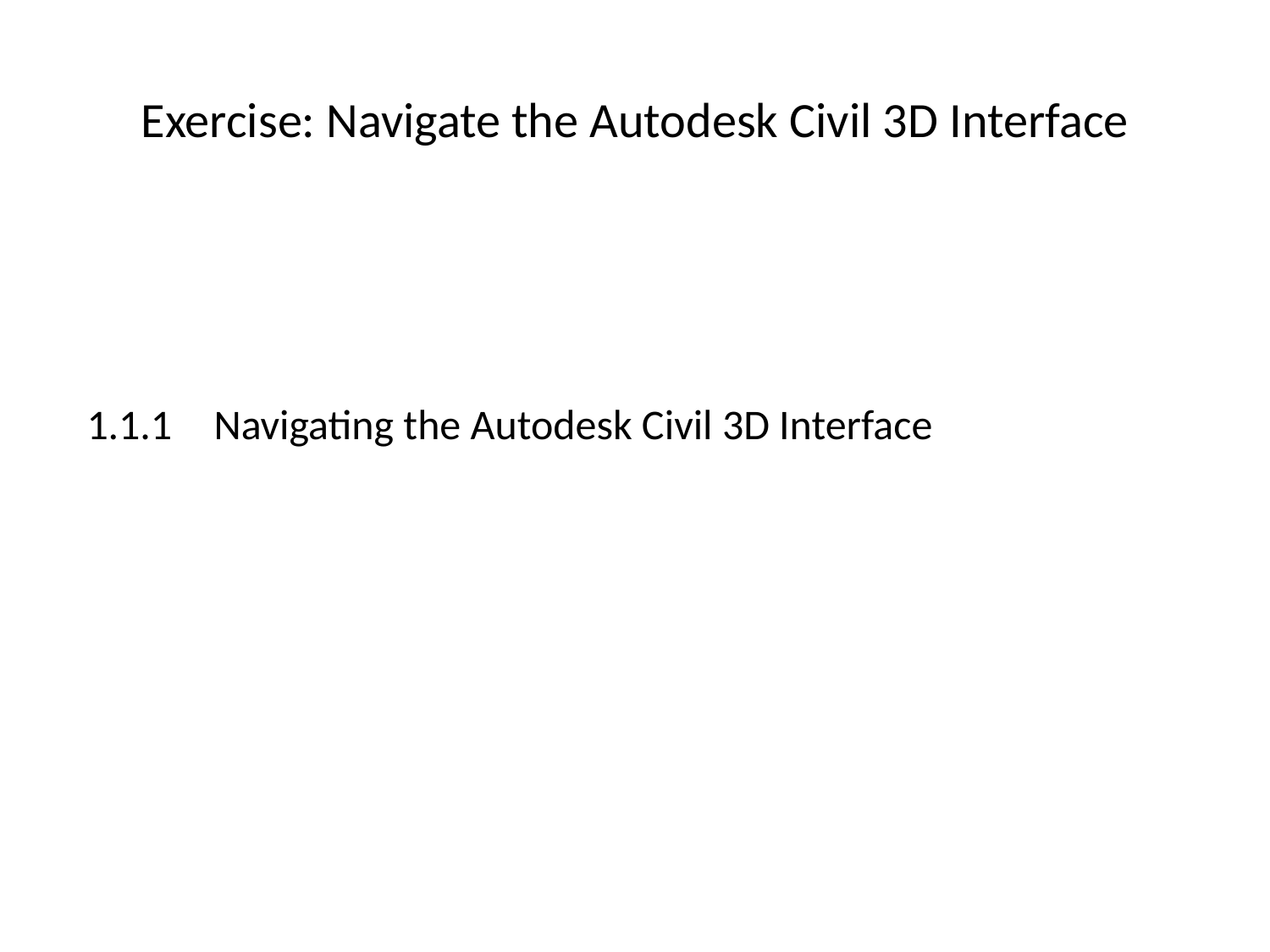

# Exercise: Navigate the Autodesk Civil 3D Interface
1.1.1	Navigating the Autodesk Civil 3D Interface